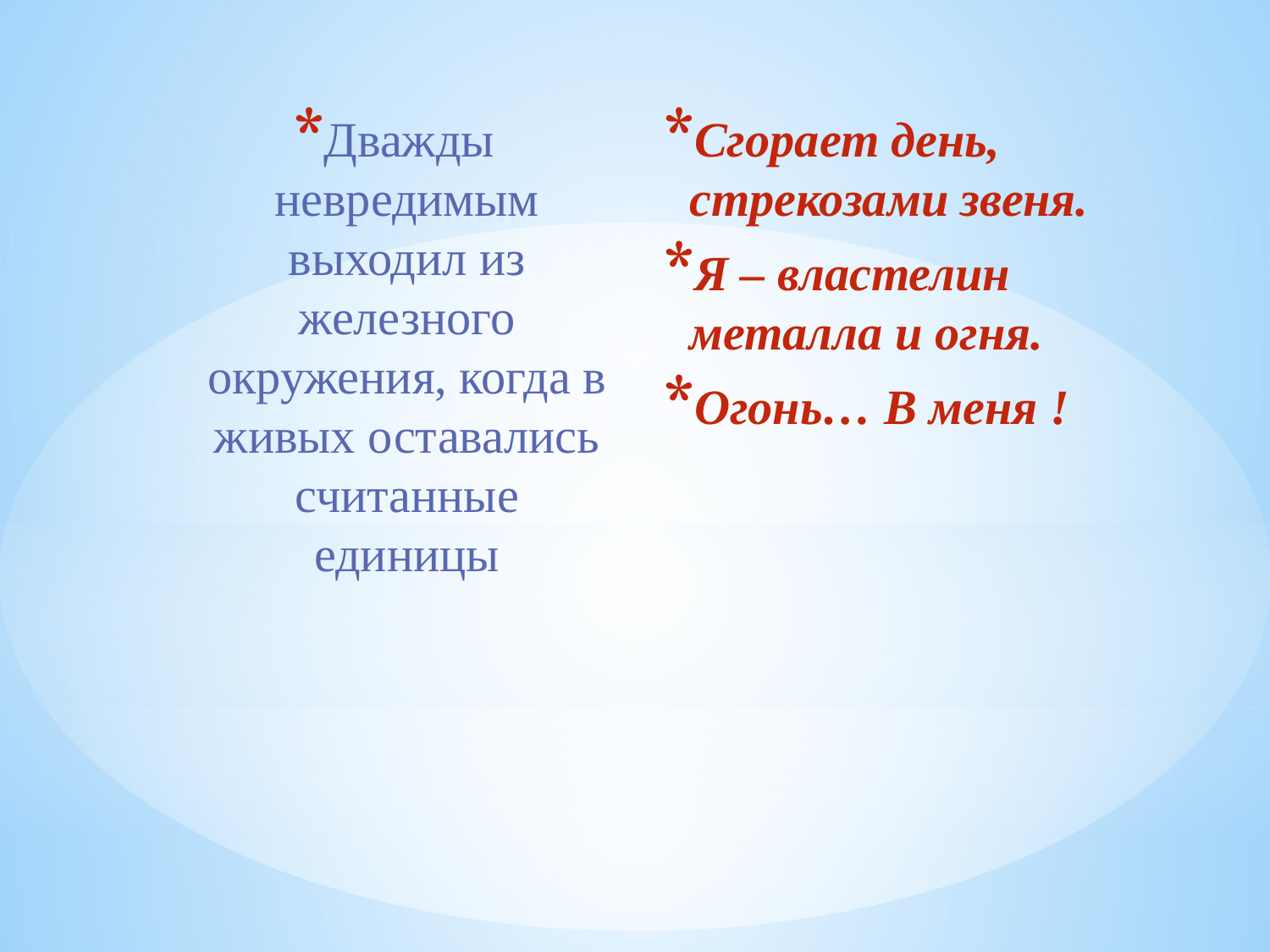

Дважды невредимым выходил из железного окружения, когда в живых оставались считанные единицы
Сгорает день, стрекозами звеня.
Я – властелин металла и огня.
Огонь… В меня !